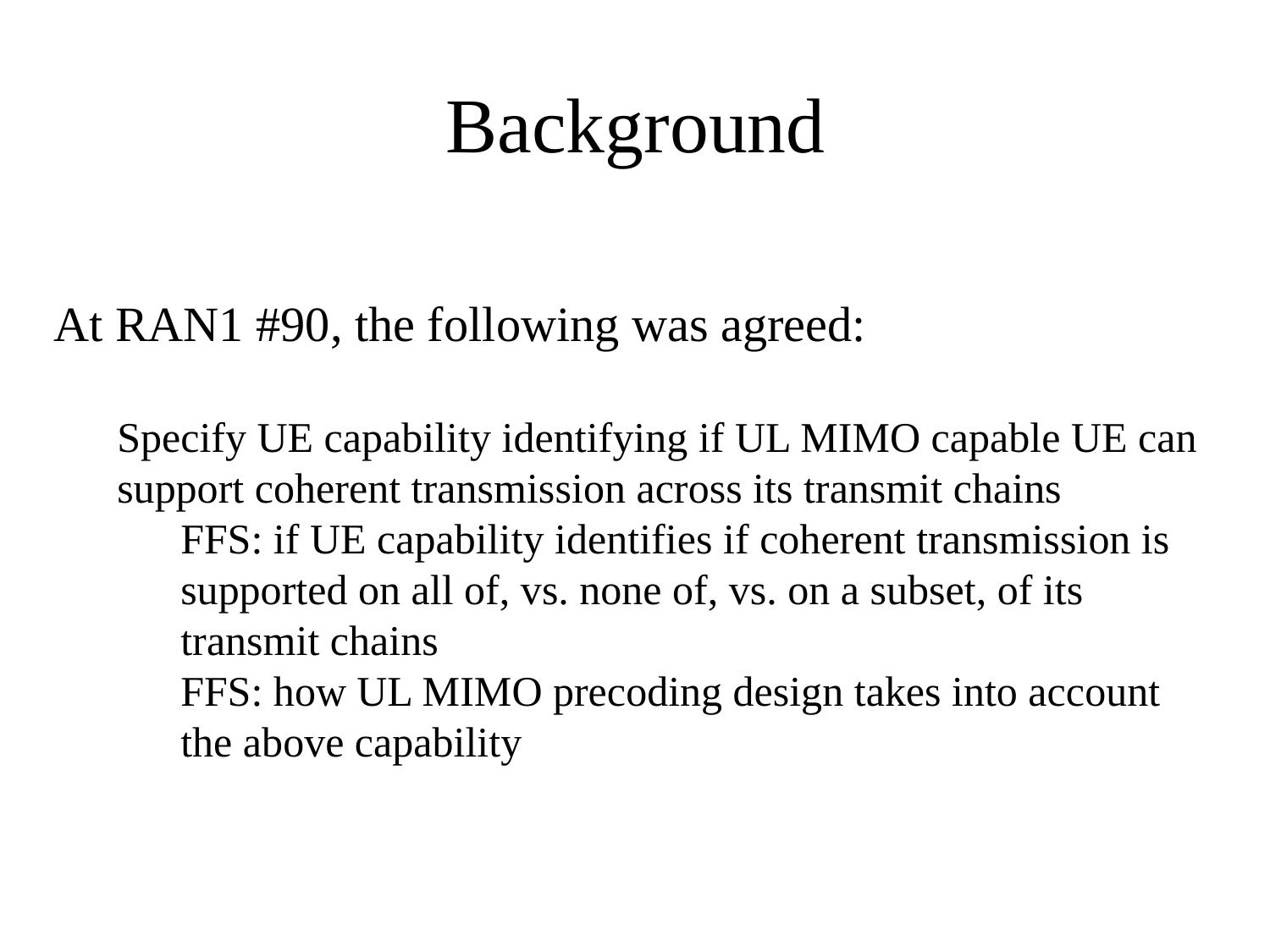

# Background
At RAN1 #90, the following was agreed:

Specify UE capability identifying if UL MIMO capable UE can support coherent transmission across its transmit chains
FFS: if UE capability identifies if coherent transmission is supported on all of, vs. none of, vs. on a subset, of its transmit chains
FFS: how UL MIMO precoding design takes into account the above capability